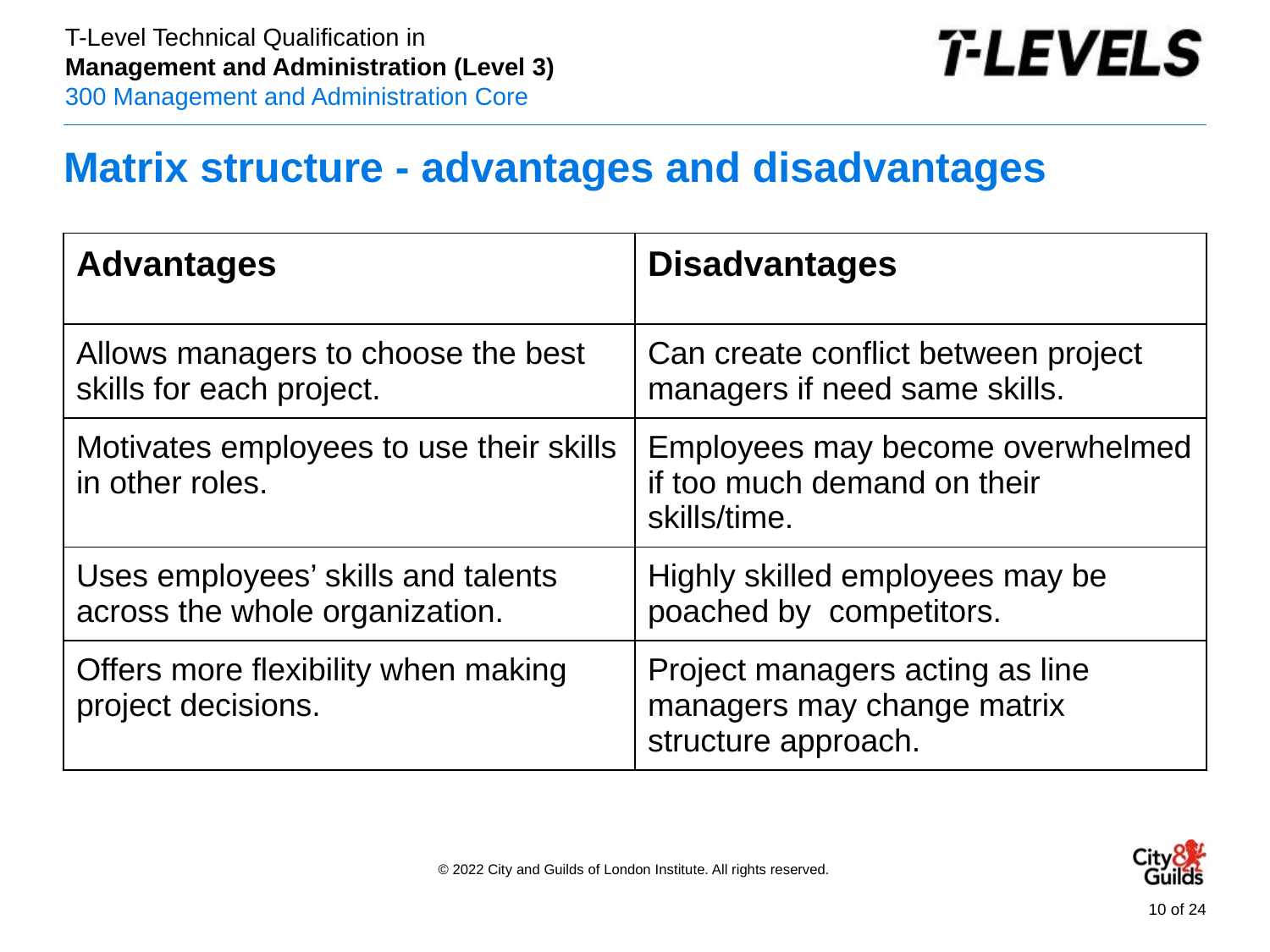

# Matrix structure - advantages and disadvantages
| Advantages | Disadvantages |
| --- | --- |
| Allows managers to choose the best skills for each project. | Can create conflict between project managers if need same skills. |
| Motivates employees to use their skills in other roles. | Employees may become overwhelmed if too much demand on their skills/time. |
| Uses employees’ skills and talents across the whole organization. | Highly skilled employees may be poached by competitors. |
| Offers more flexibility when making project decisions. | Project managers acting as line managers may change matrix structure approach. |